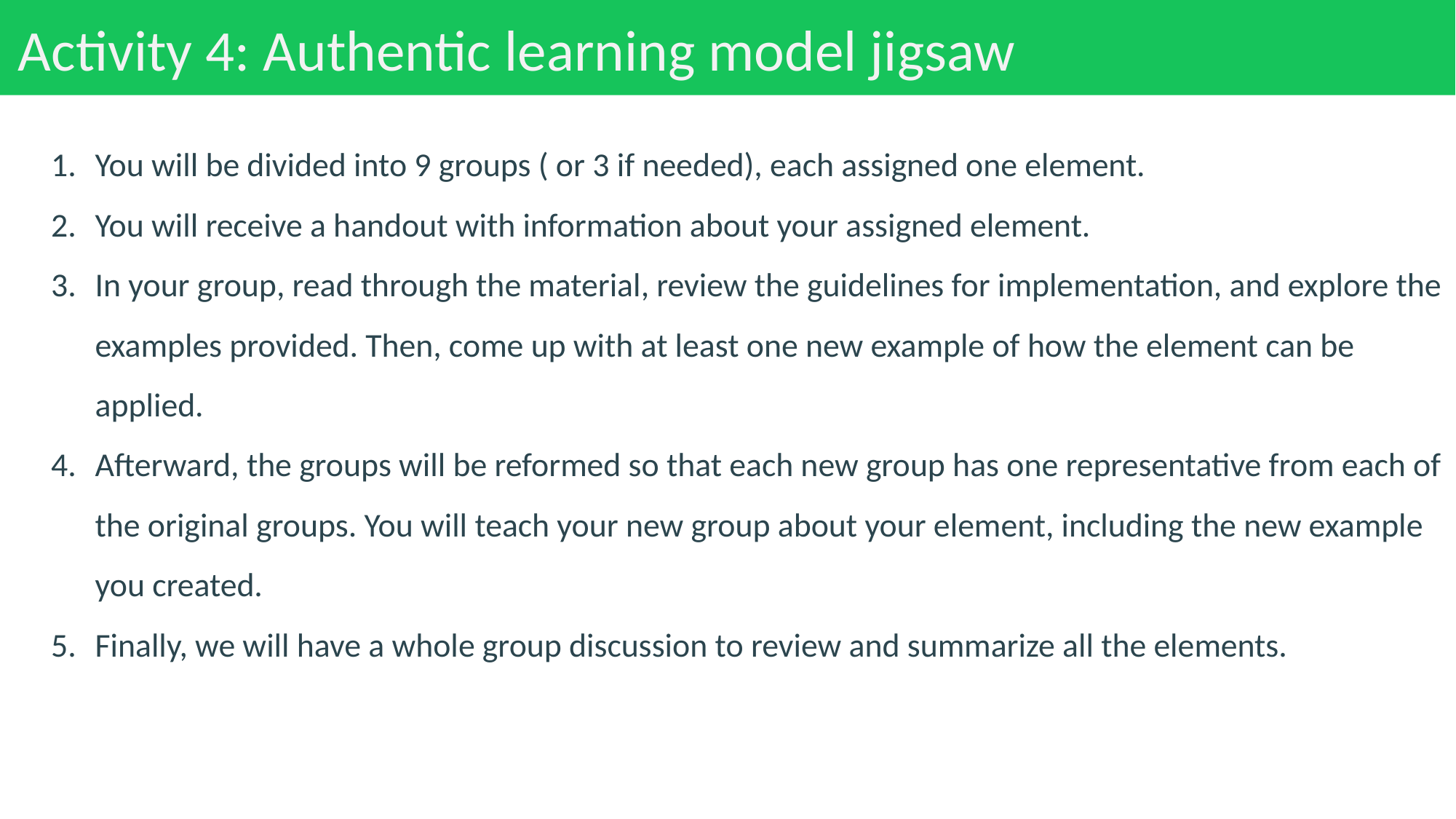

# Activity 4: Authentic learning model jigsaw
You will be divided into 9 groups ( or 3 if needed), each assigned one element.
You will receive a handout with information about your assigned element.
In your group, read through the material, review the guidelines for implementation, and explore the examples provided. Then, come up with at least one new example of how the element can be applied.
Afterward, the groups will be reformed so that each new group has one representative from each of the original groups. You will teach your new group about your element, including the new example you created.
Finally, we will have a whole group discussion to review and summarize all the elements.